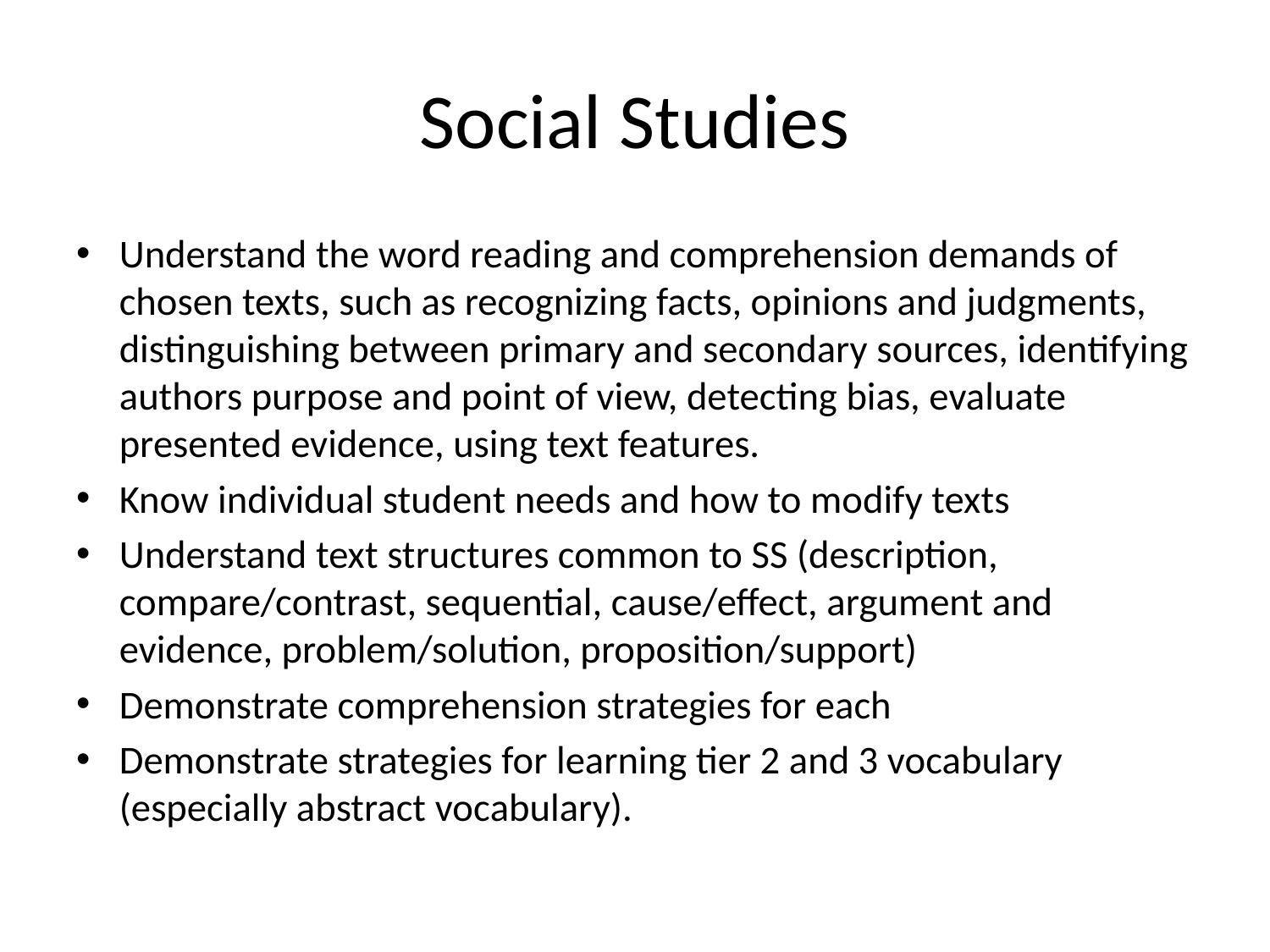

# Social Studies
Understand the word reading and comprehension demands of chosen texts, such as recognizing facts, opinions and judgments, distinguishing between primary and secondary sources, identifying authors purpose and point of view, detecting bias, evaluate presented evidence, using text features.
Know individual student needs and how to modify texts
Understand text structures common to SS (description, compare/contrast, sequential, cause/effect, argument and evidence, problem/solution, proposition/support)
Demonstrate comprehension strategies for each
Demonstrate strategies for learning tier 2 and 3 vocabulary (especially abstract vocabulary).